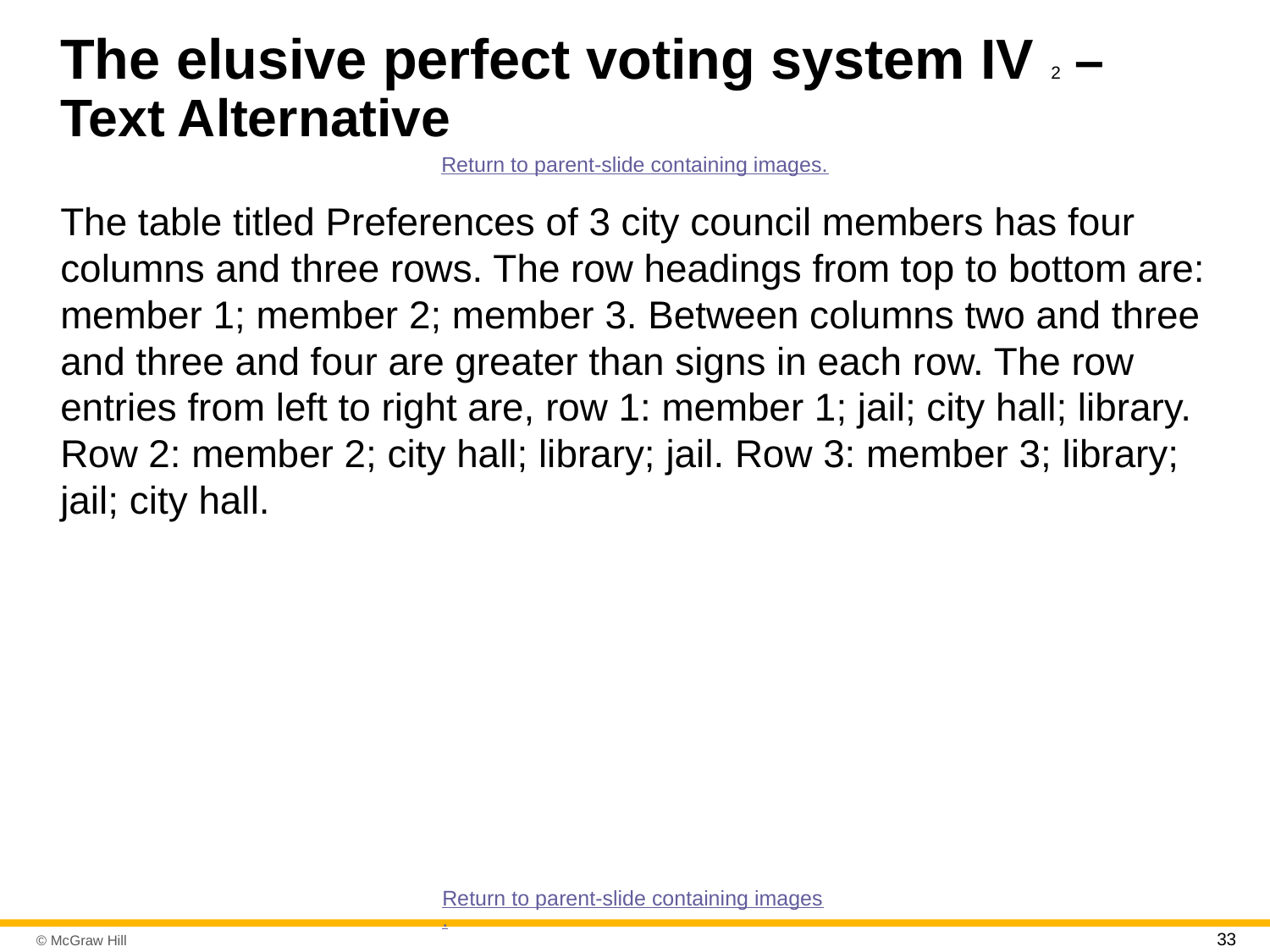

# The elusive perfect voting system IV 2 – Text Alternative
Return to parent-slide containing images.
The table titled Preferences of 3 city council members has four columns and three rows. The row headings from top to bottom are: member 1; member 2; member 3. Between columns two and three and three and four are greater than signs in each row. The row entries from left to right are, row 1: member 1; jail; city hall; library. Row 2: member 2; city hall; library; jail. Row 3: member 3; library; jail; city hall.
Return to parent-slide containing images.